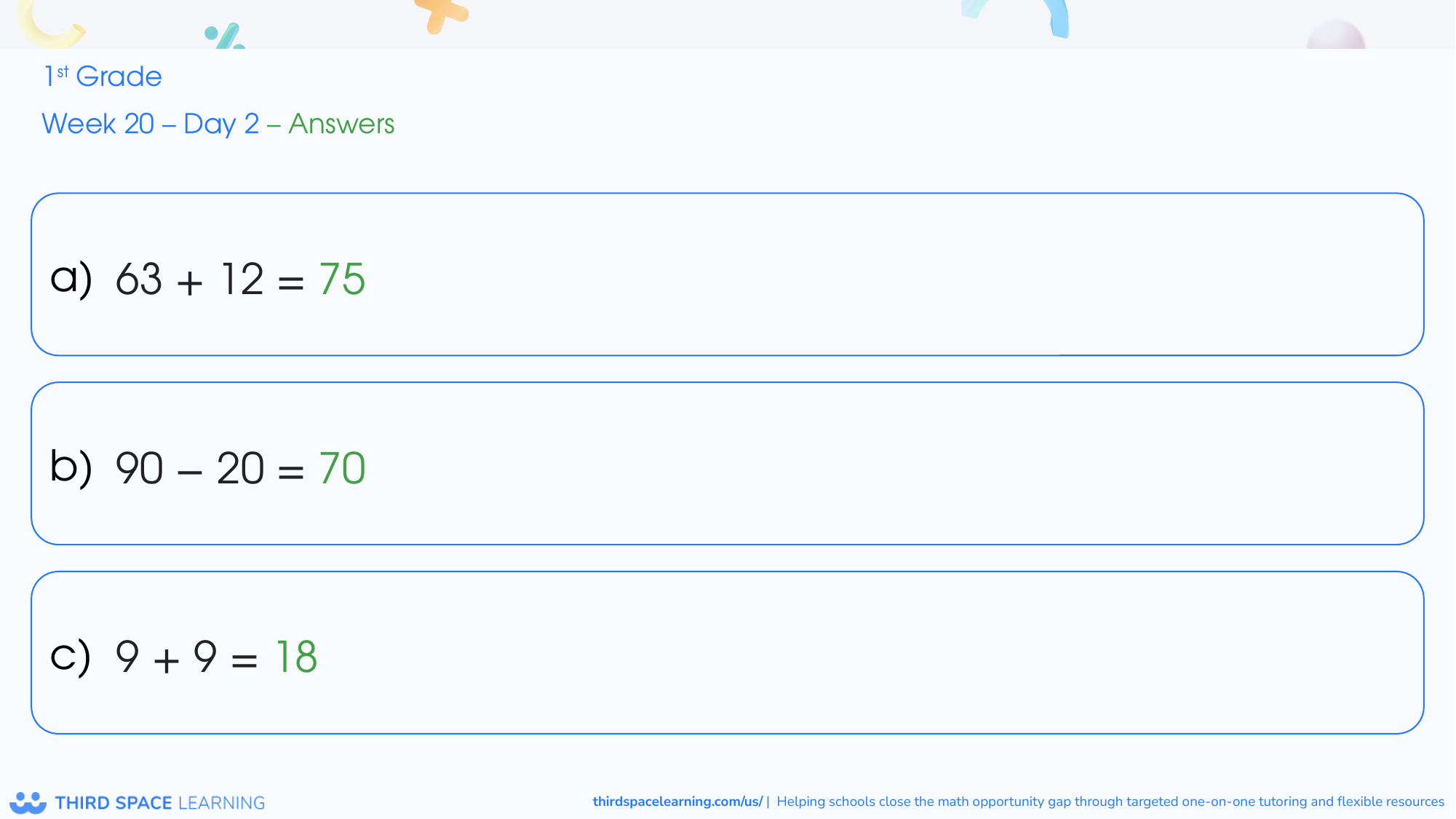

1st Grade
Week 20 – Day 2 – Answers
63 + 12 = 75
90 − 20 = 70
9 + 9 = 18